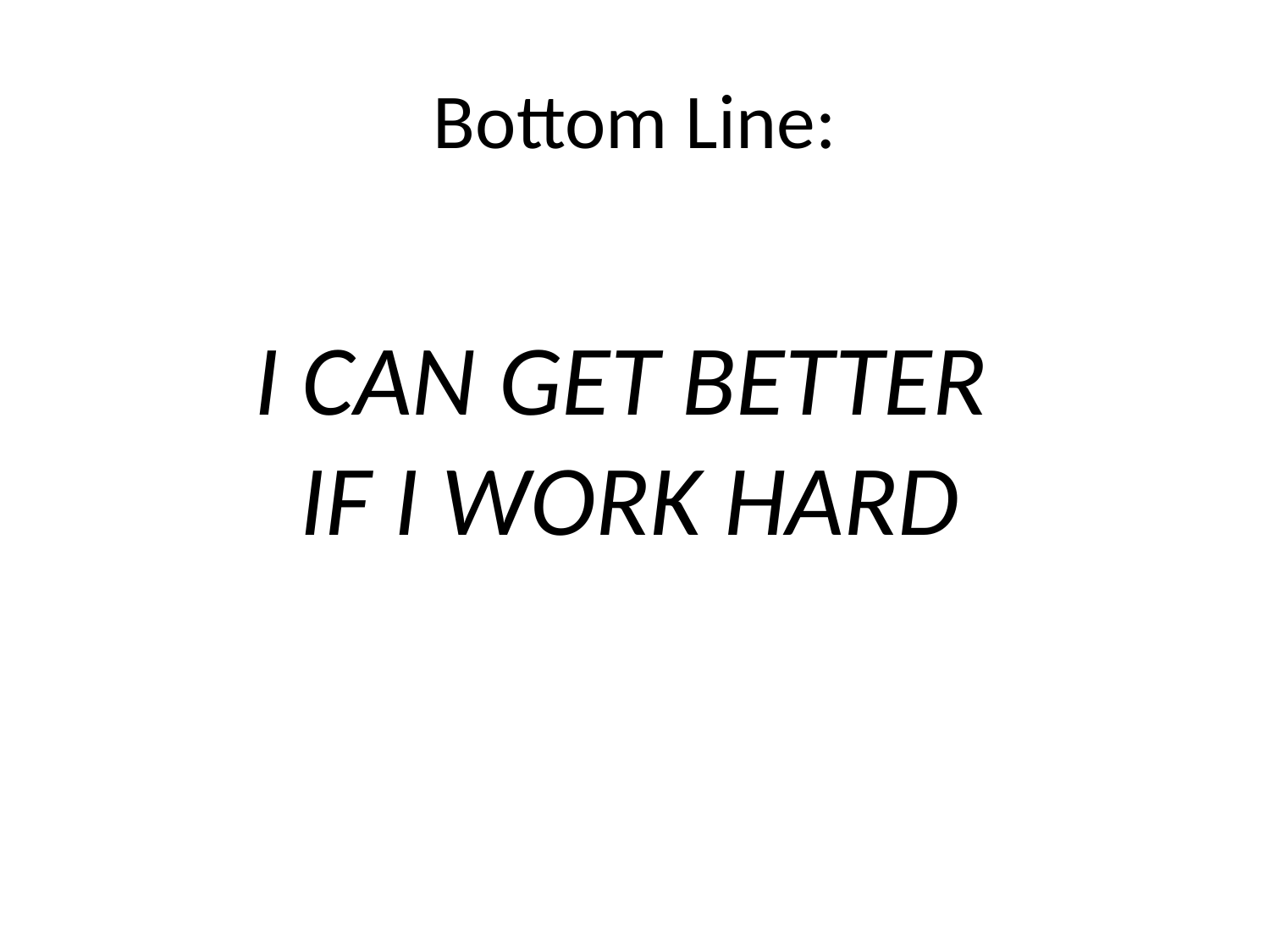

# Bottom Line:
I CAN GET BETTER IF I WORK HARD